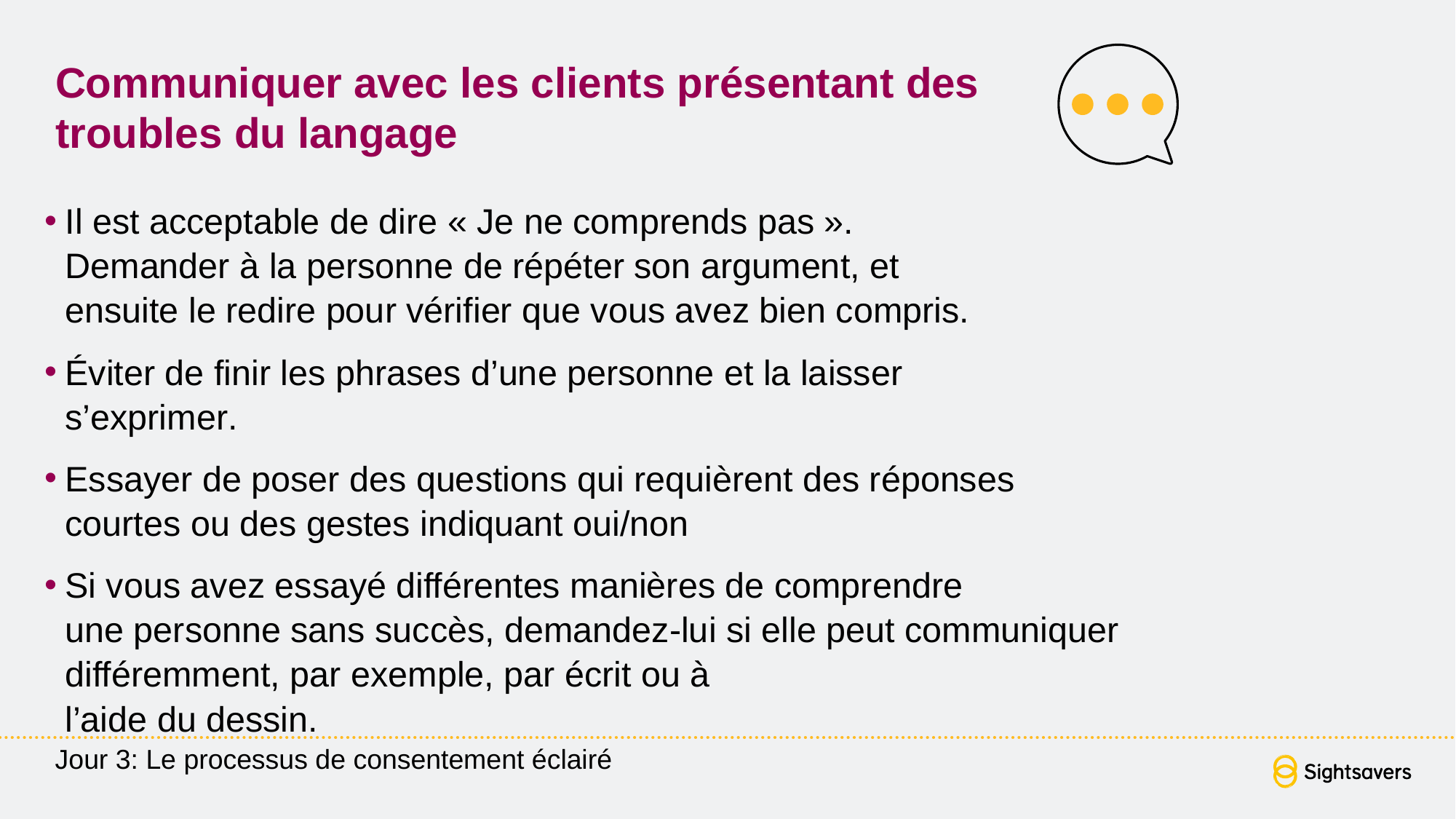

# Communiquer avec les clients présentant des troubles du langage
Il est acceptable de dire « Je ne comprends pas ».
Demander à la personne de répéter son argument, et
ensuite le redire pour vérifier que vous avez bien compris.
Éviter de finir les phrases d’une personne et la laisser
s’exprimer.
Essayer de poser des questions qui requièrent des réponses courtes ou des gestes indiquant oui/non
Si vous avez essayé différentes manières de comprendre
une personne sans succès, demandez-lui si elle peut communiquer différemment, par exemple, par écrit ou à
l’aide du dessin.
Jour 3: Le processus de consentement éclairé